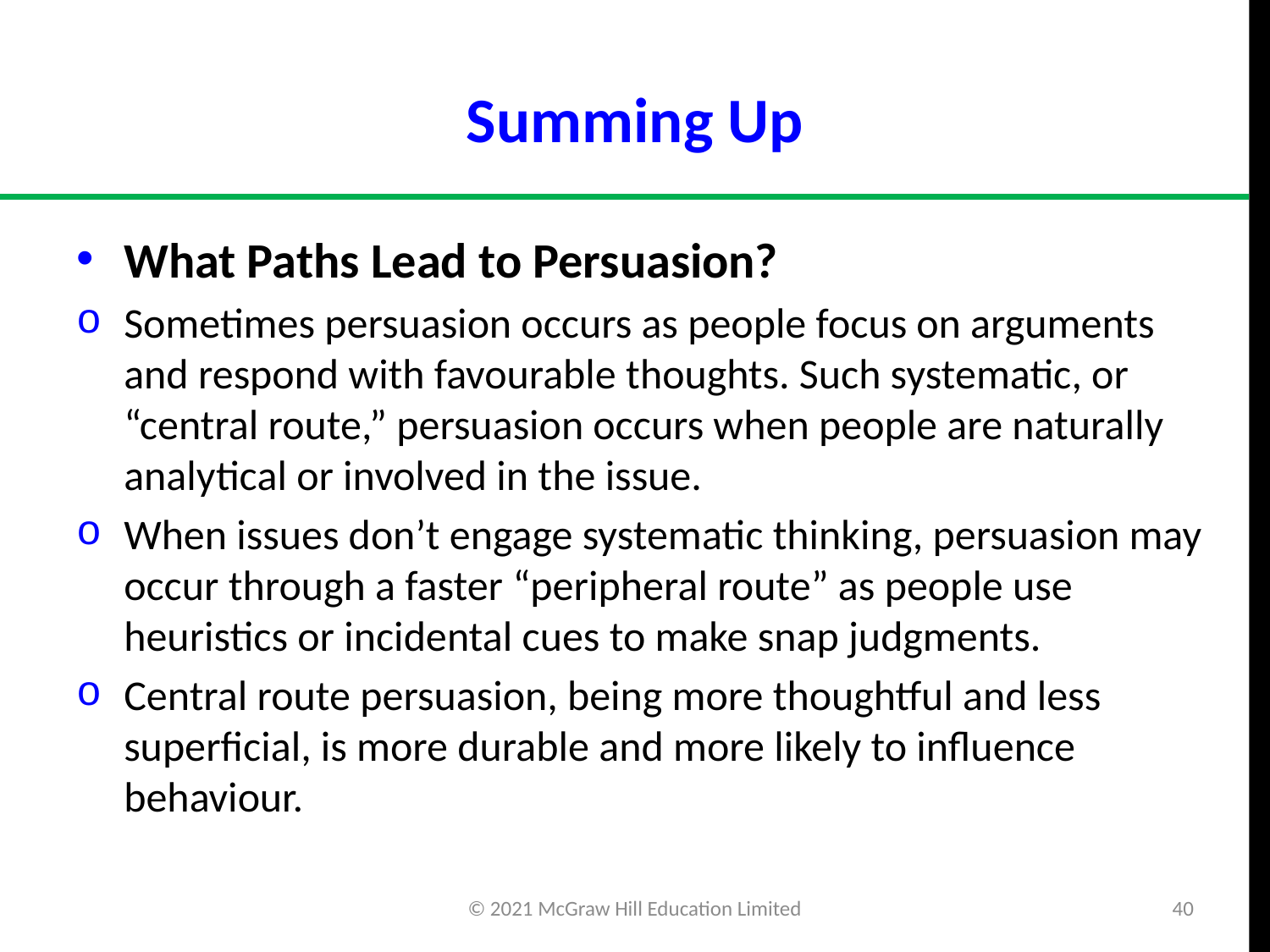

# Summing Up
What Paths Lead to Persuasion?
Sometimes persuasion occurs as people focus on arguments and respond with favourable thoughts. Such systematic, or “central route,” persuasion occurs when people are naturally analytical or involved in the issue.
When issues don’t engage systematic thinking, persuasion may occur through a faster “peripheral route” as people use heuristics or incidental cues to make snap judgments.
Central route persuasion, being more thoughtful and less superficial, is more durable and more likely to influence behaviour.
© 2021 McGraw Hill Education Limited
40